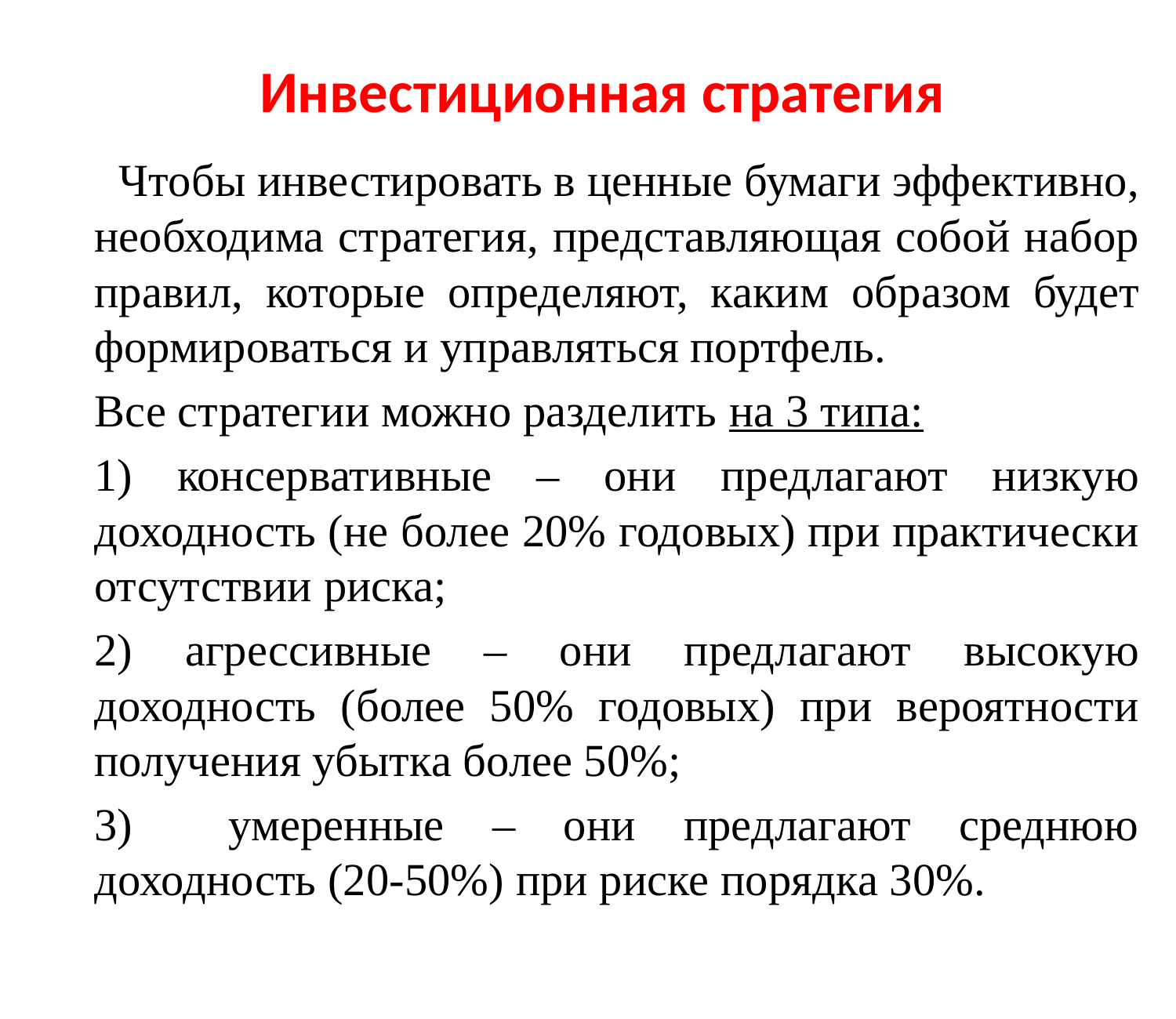

# Инвестиционная стратегия
  Чтобы инвестировать в ценные бумаги эффективно, необходима стратегия, представляющая собой набор правил, которые определяют, каким образом будет формироваться и управляться портфель.
Все стратегии можно разделить на 3 типа:
1) консервативные – они предлагают низкую доходность (не более 20% годовых) при практически отсутствии риска;
2) агрессивные – они предлагают высокую доходность (более 50% годовых) при вероятности получения убытка более 50%;
3)  умеренные – они предлагают среднюю доходность (20-50%) при риске порядка 30%.